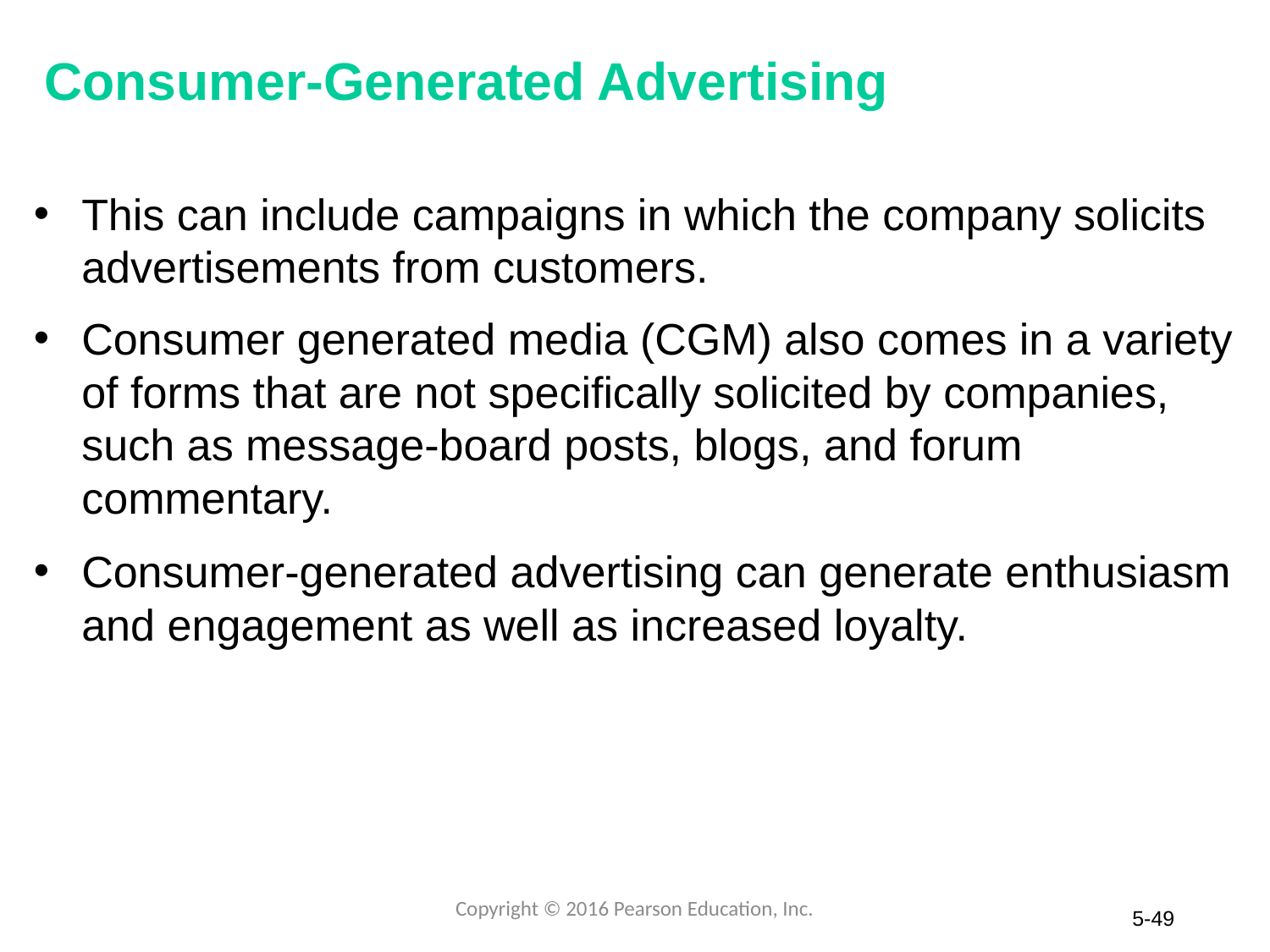

# Consumer-Generated Advertising
This can include campaigns in which the company solicits advertisements from customers.
Consumer generated media (CGM) also comes in a variety of forms that are not specifically solicited by companies, such as message-board posts, blogs, and forum commentary.

Consumer-generated advertising can generate enthusiasm and engagement as well as increased loyalty.
Copyright © 2016 Pearson Education, Inc.